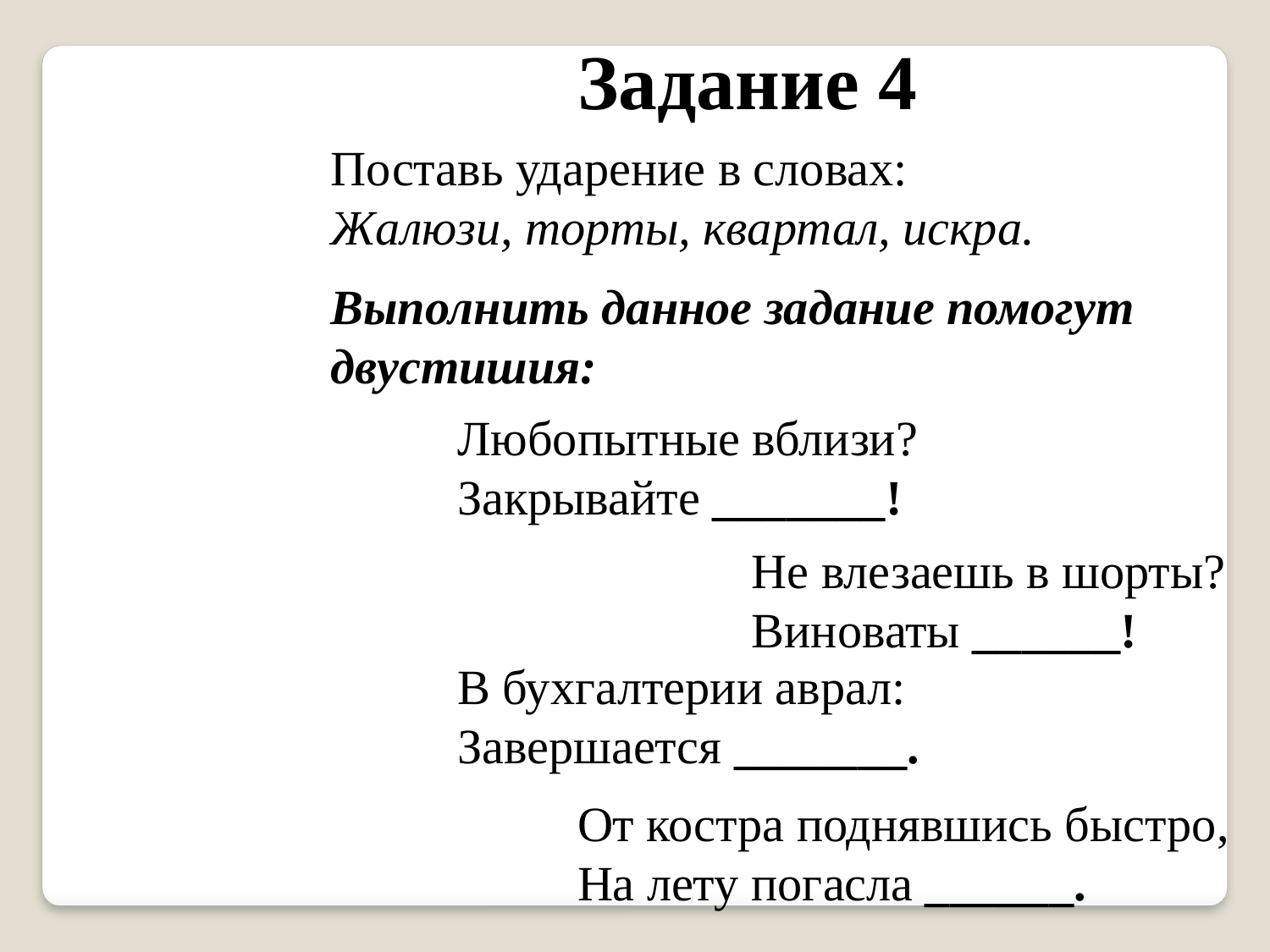

Задание 4
Поставь ударение в словах:
Жалюзи, торты, квартал, искра.
Выполнить данное задание помогут двустишия:
Любопытные вблизи?
Закрывайте _______!
Не влезаешь в шорты?
Виноваты ______!
В бухгалтерии аврал:
Завершается _______.
От костра поднявшись быстро,
На лету погасла ______.